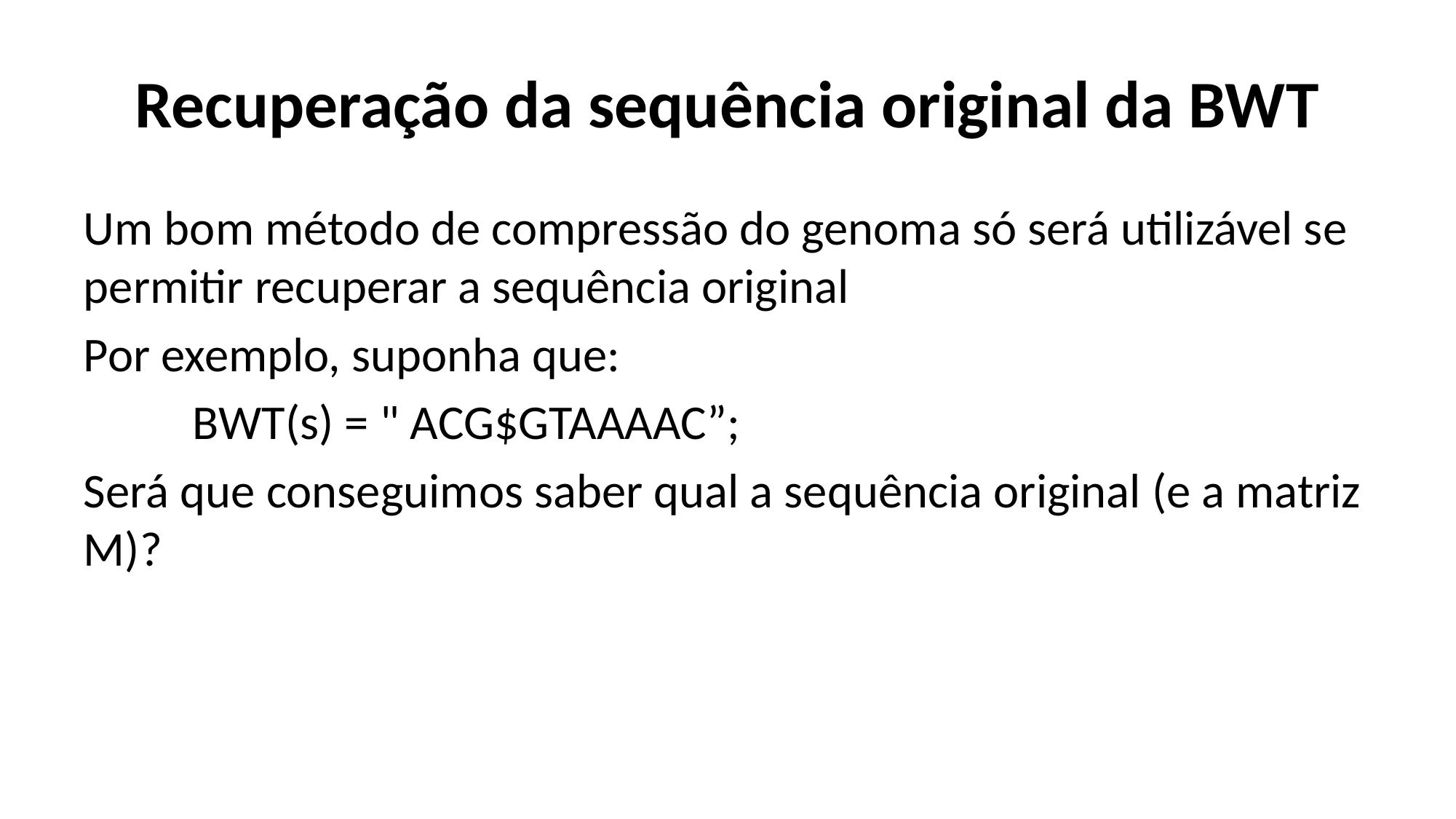

# Recuperação da sequência original da BWT
Um bom método de compressão do genoma só será utilizável se permitir recuperar a sequência original
Por exemplo, suponha que:
 	BWT(s) = " ACG$GTAAAAC”;
Será que conseguimos saber qual a sequência original (e a matriz M)?